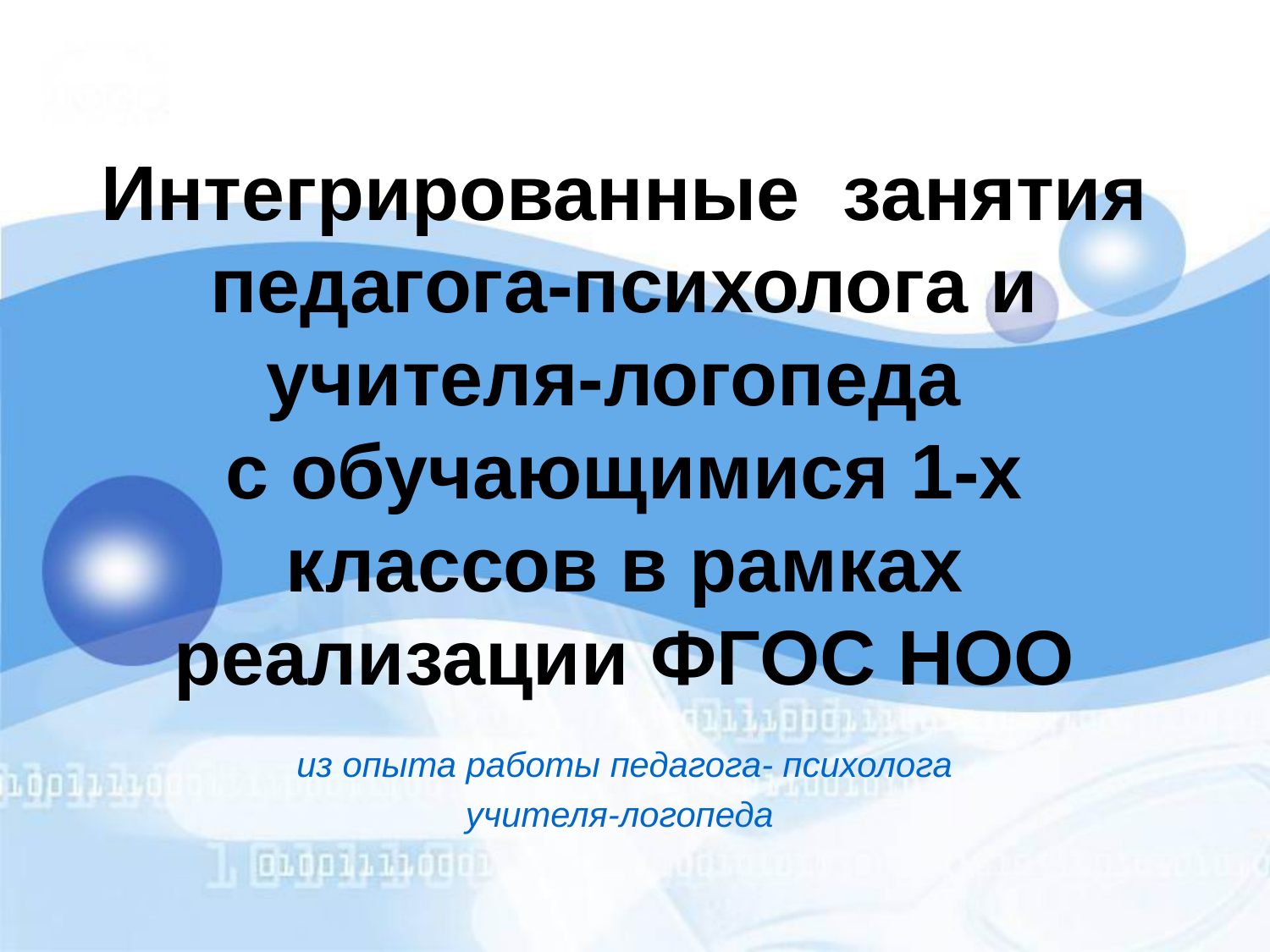

# Интегрированные  занятия педагога-психолога и учителя-логопеда с обучающимися 1-х классов в рамках реализации ФГОС НОО
из опыта работы педагога- психолога
учителя-логопеда